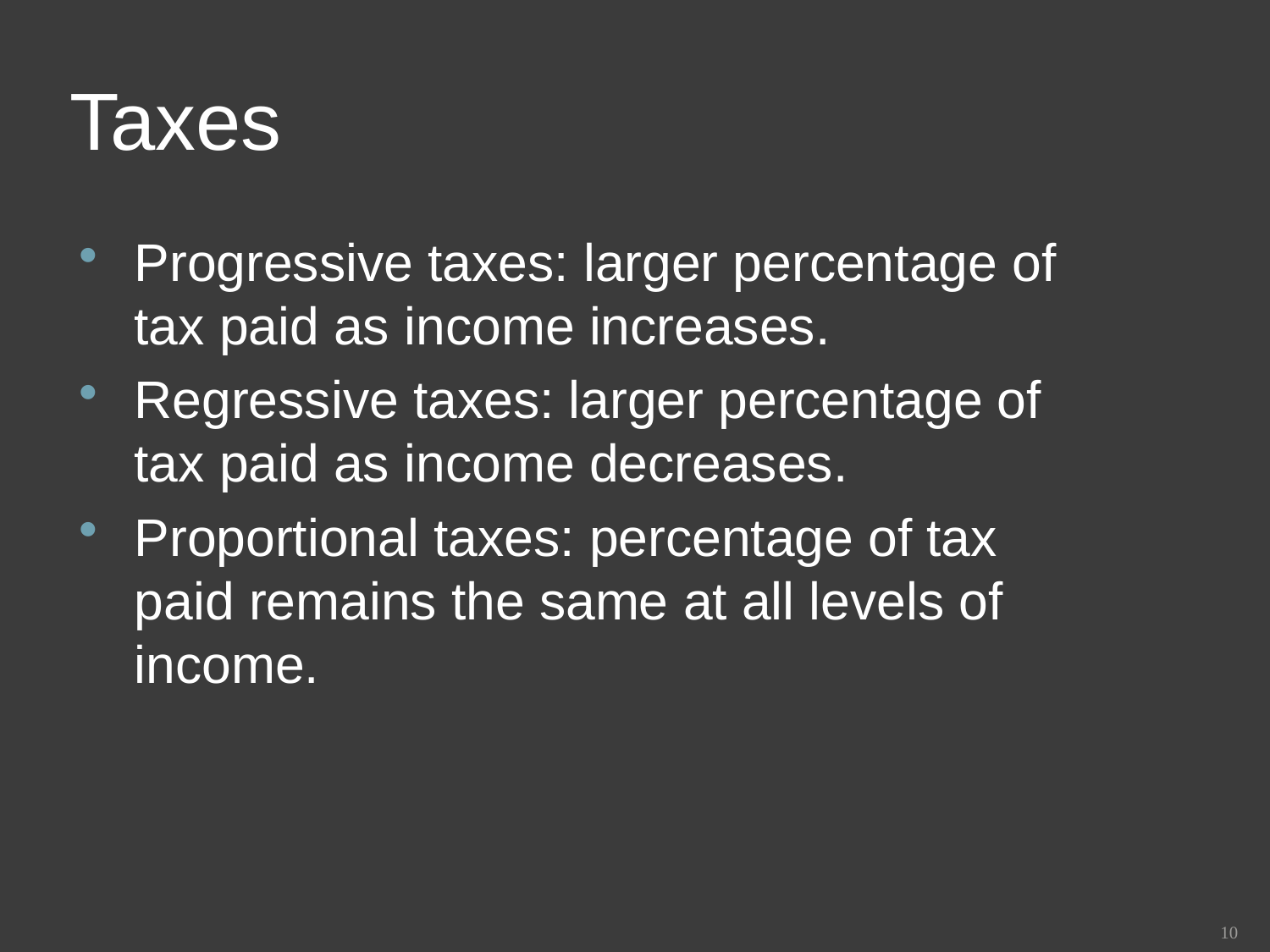

# Taxes
Progressive taxes: larger percentage of tax paid as income increases.
Regressive taxes: larger percentage of tax paid as income decreases.
Proportional taxes: percentage of tax paid remains the same at all levels of income.
10